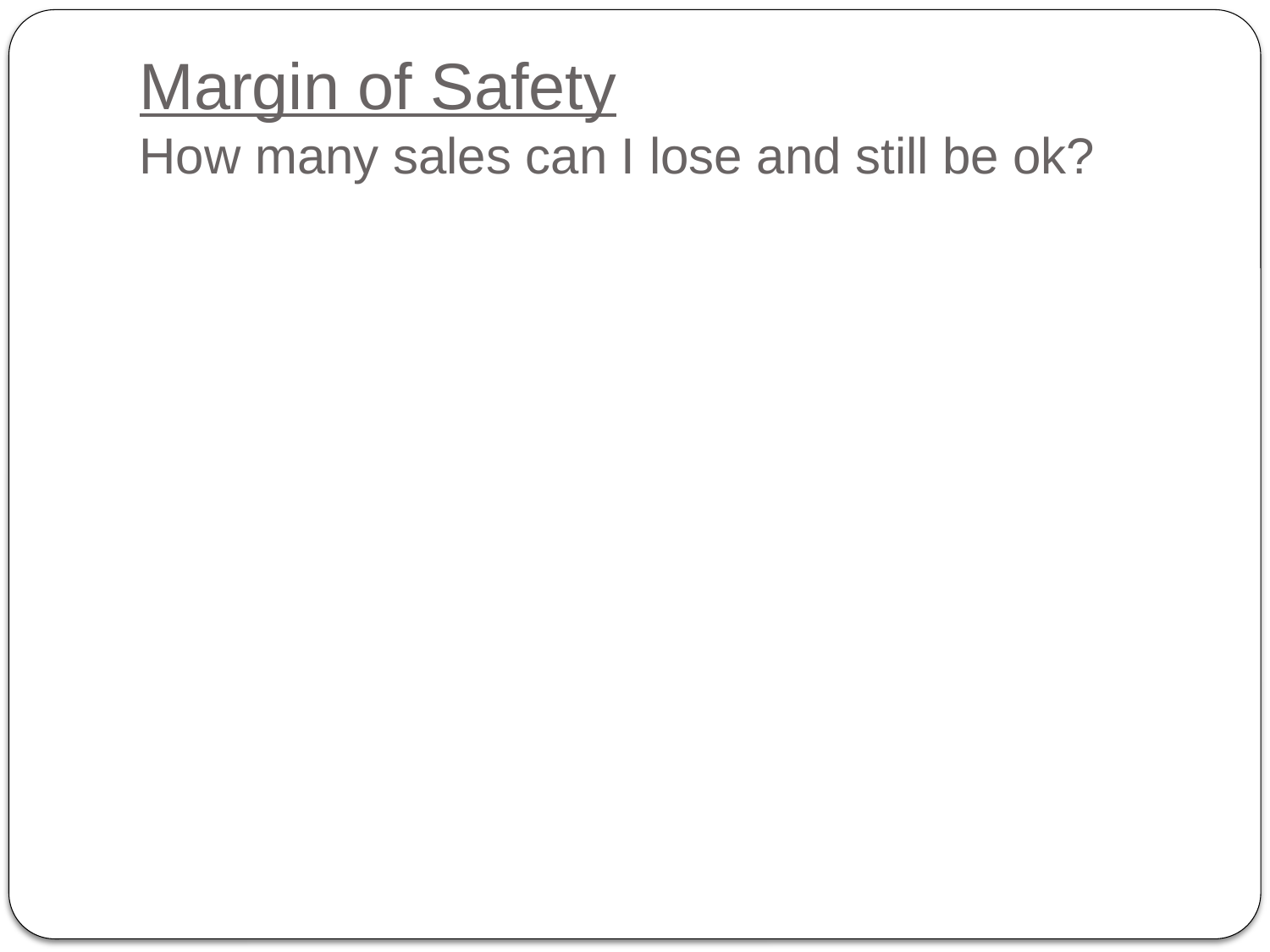

# Margin of Safety How many sales can I lose and still be ok?